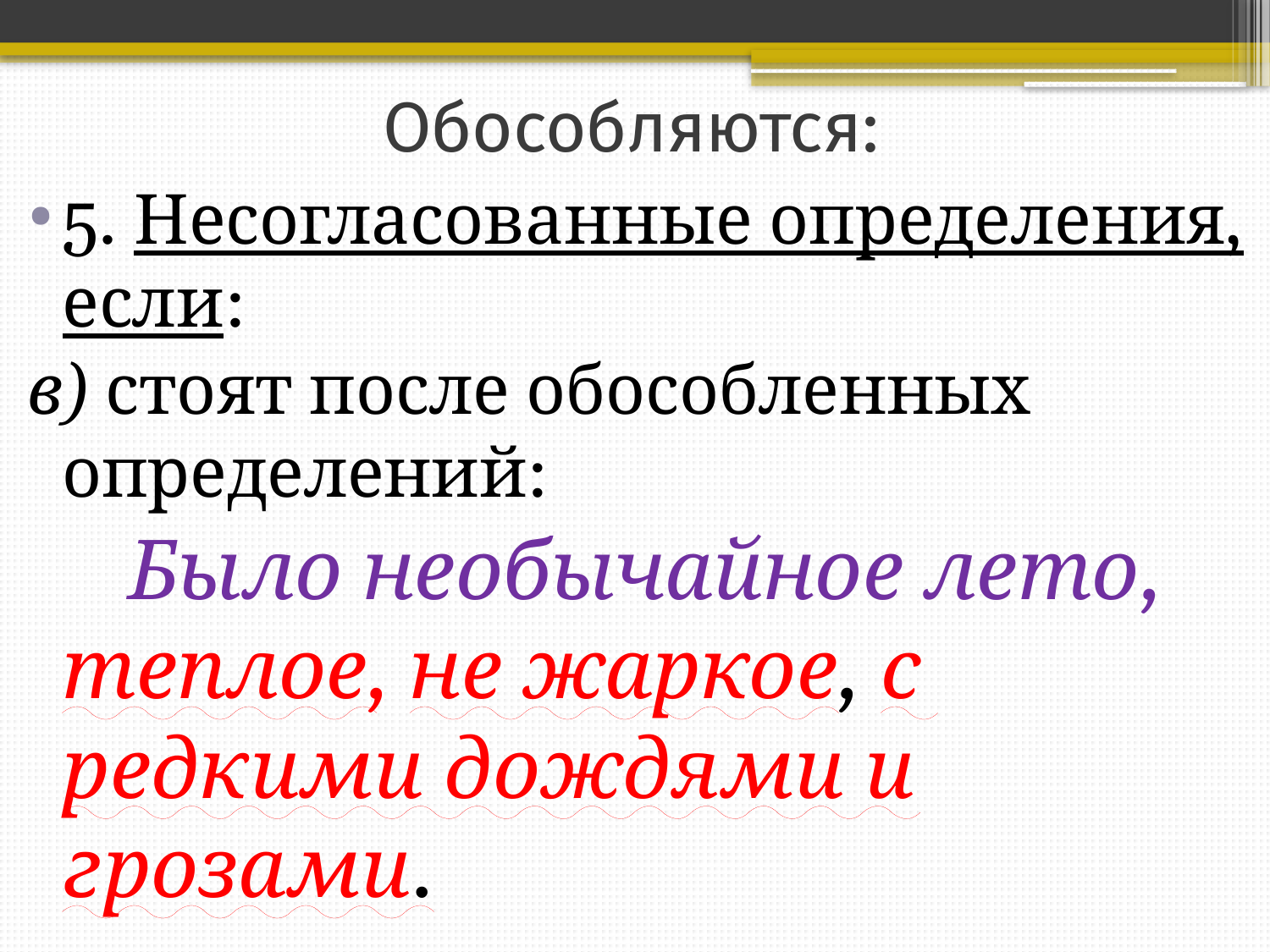

# Обособляются:
5. Несогласованные определения, если:
в) стоят после обособленных определений:
     Было необычайное лето, теплое, не жаркое, с редкими дождями и грозами.